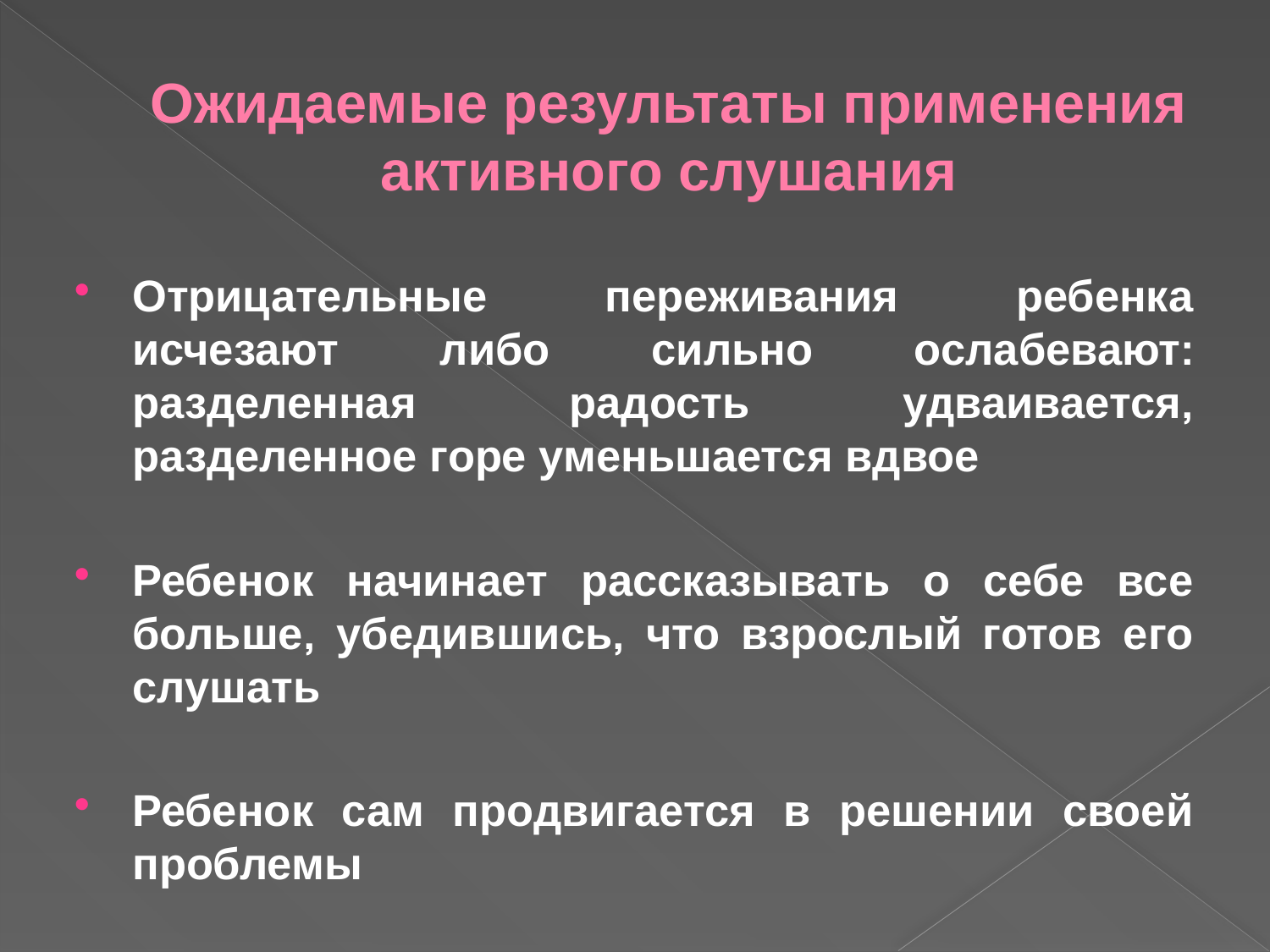

# Ожидаемые результаты применения активного слушания
Отрицательные переживания ребенка исчезают либо сильно ослабевают: разделенная радость удваивается, разделенное горе уменьшается вдвое

Ребенок начинает рассказывать о себе все больше, убедившись, что взрослый готов его слушать

Ребенок сам продвигается в решении своей проблемы